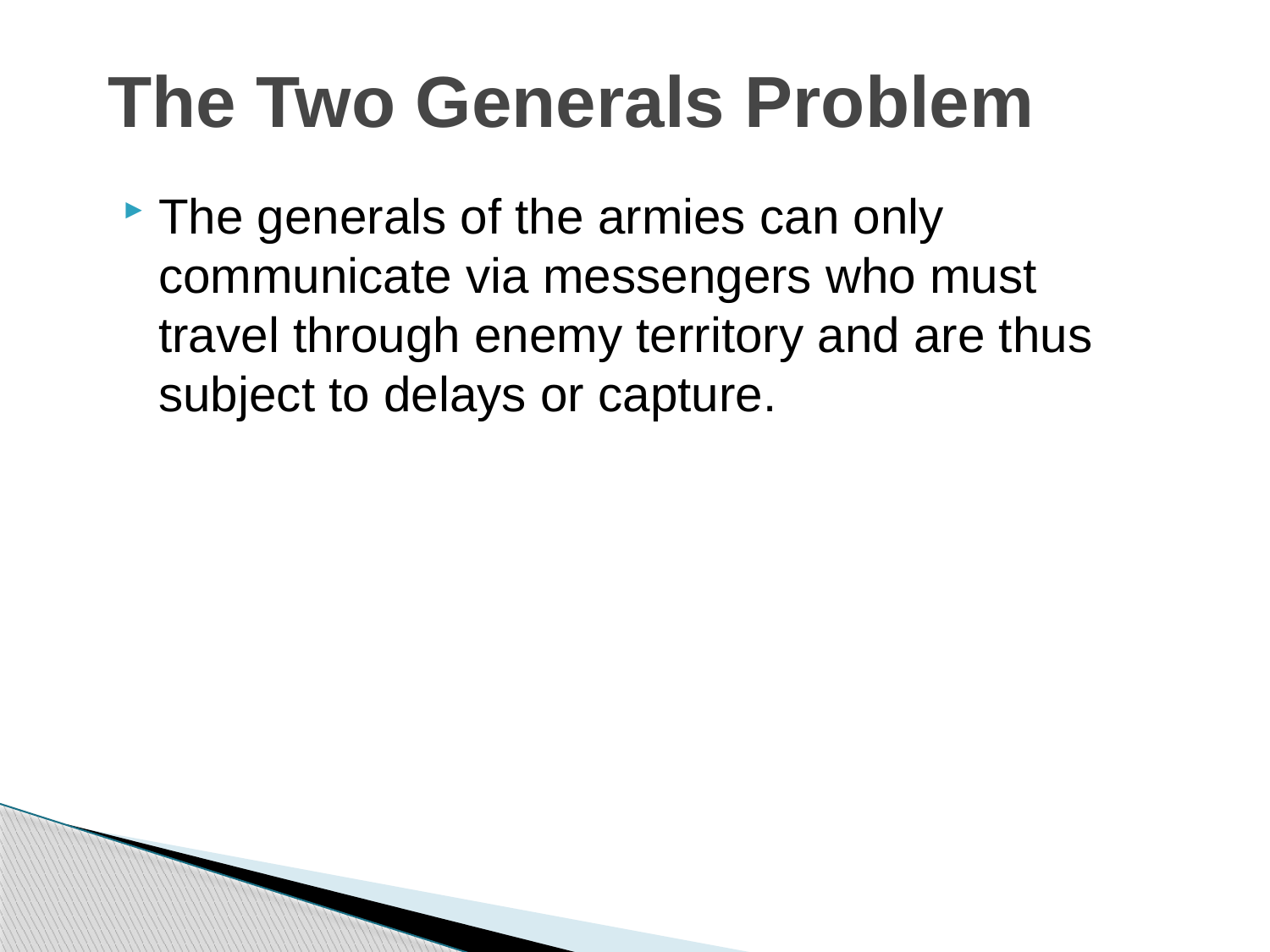

# The Two Generals Problem
The generals of the armies can only communicate via messengers who must travel through enemy territory and are thus subject to delays or capture.